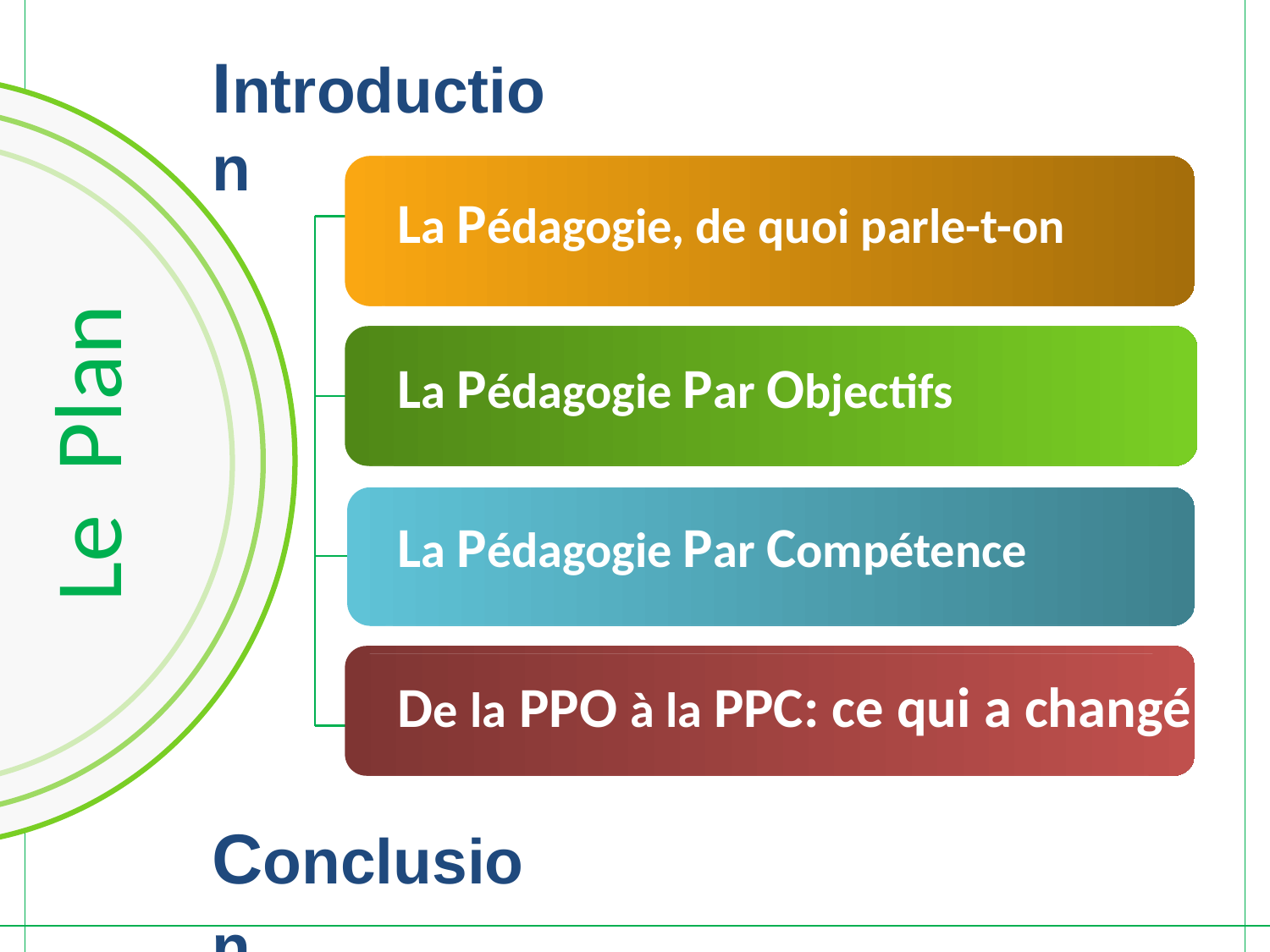

Introduction

La Pédagogie, de quoi parle-t-on

La Pédagogie Par Objectifs

Le  Plan

La Pédagogie Par Compétence

De la PPO à la PPC: ce qui a changé
Conclusion